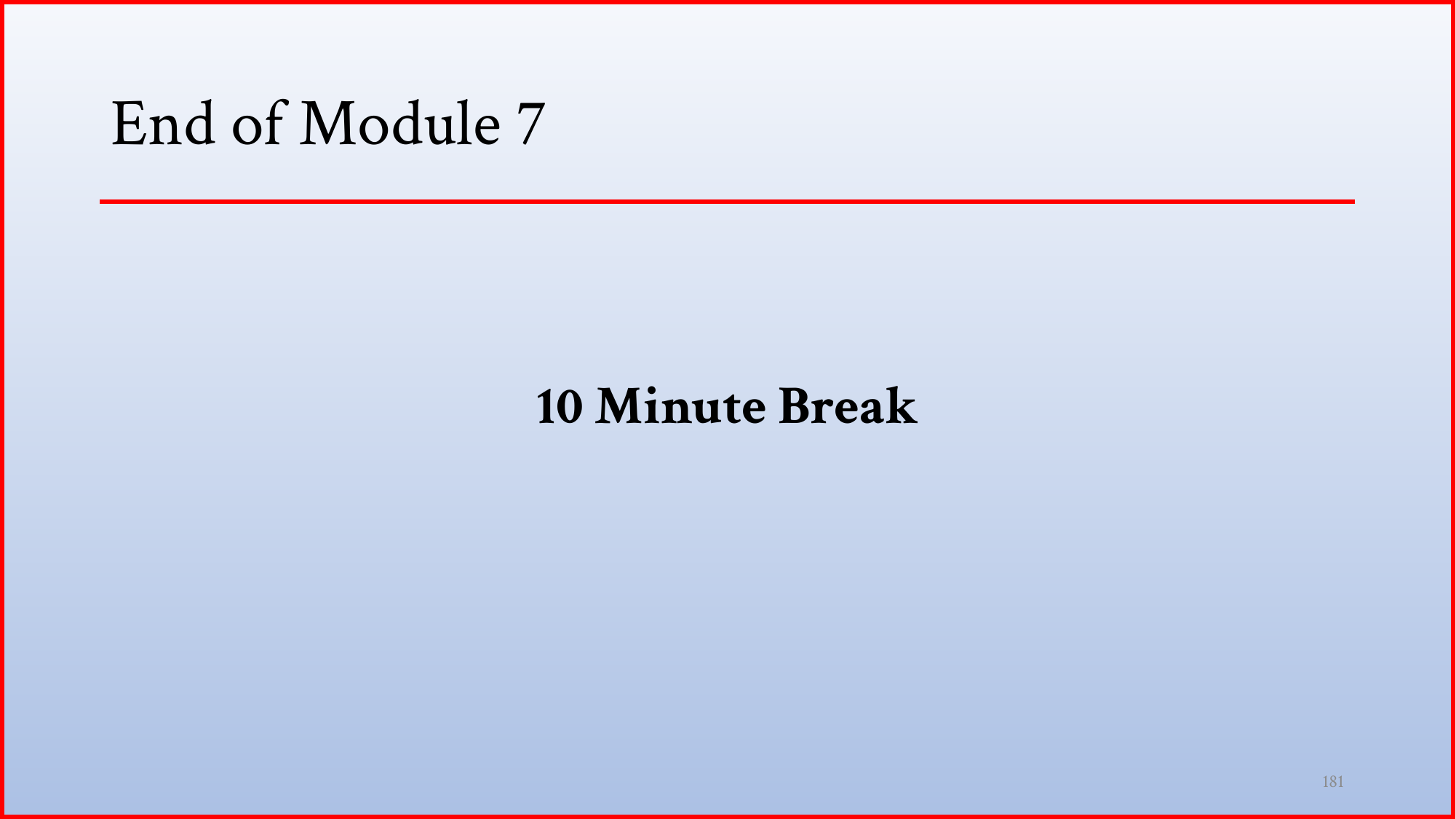

# End of Module 7
10 Minute Break
181